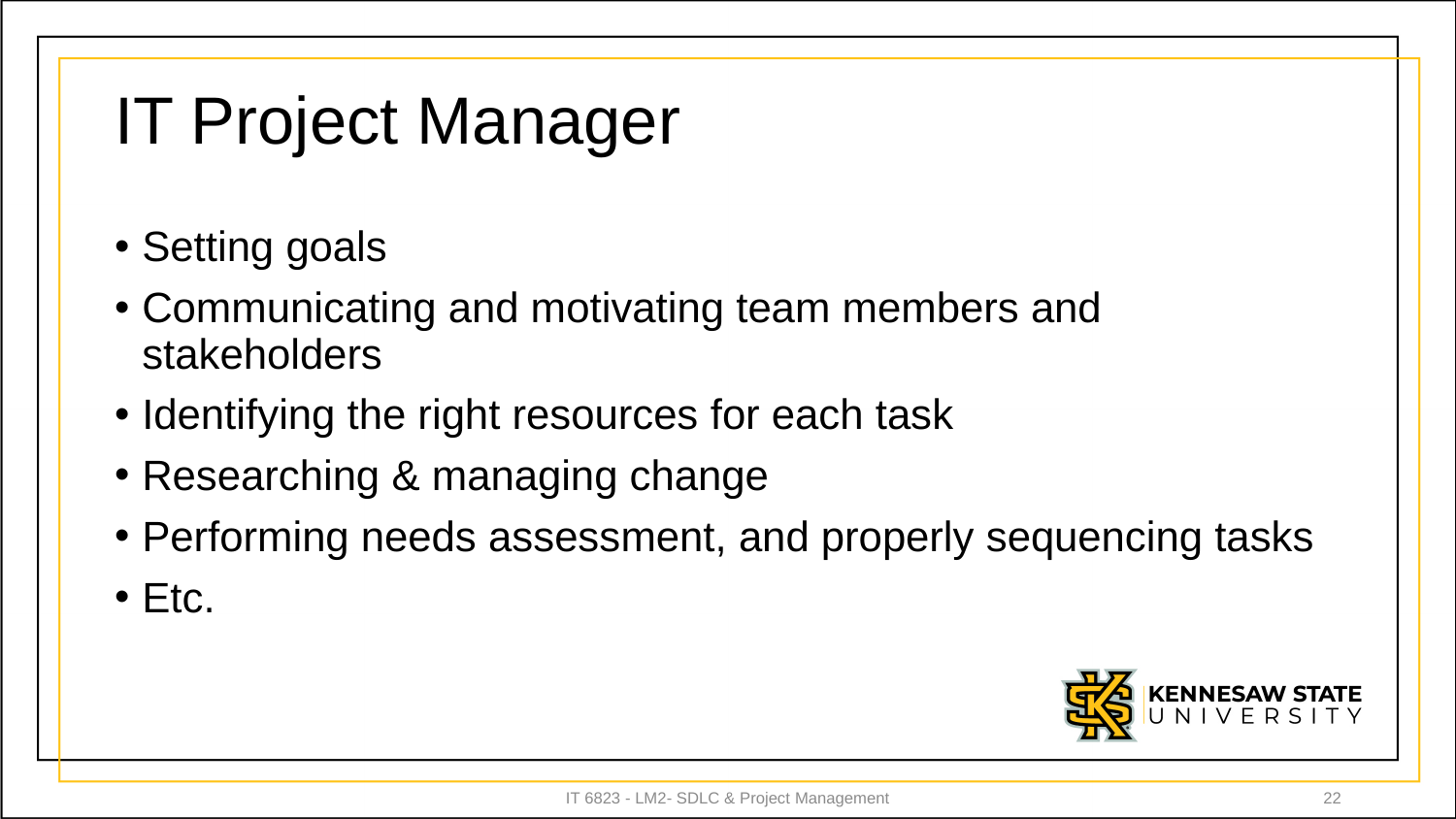

# IT Project Manager
Setting goals
Communicating and motivating team members and stakeholders
Identifying the right resources for each task
Researching & managing change
Performing needs assessment, and properly sequencing tasks
Etc.
IT 6823 - LM2- SDLC & Project Management
22